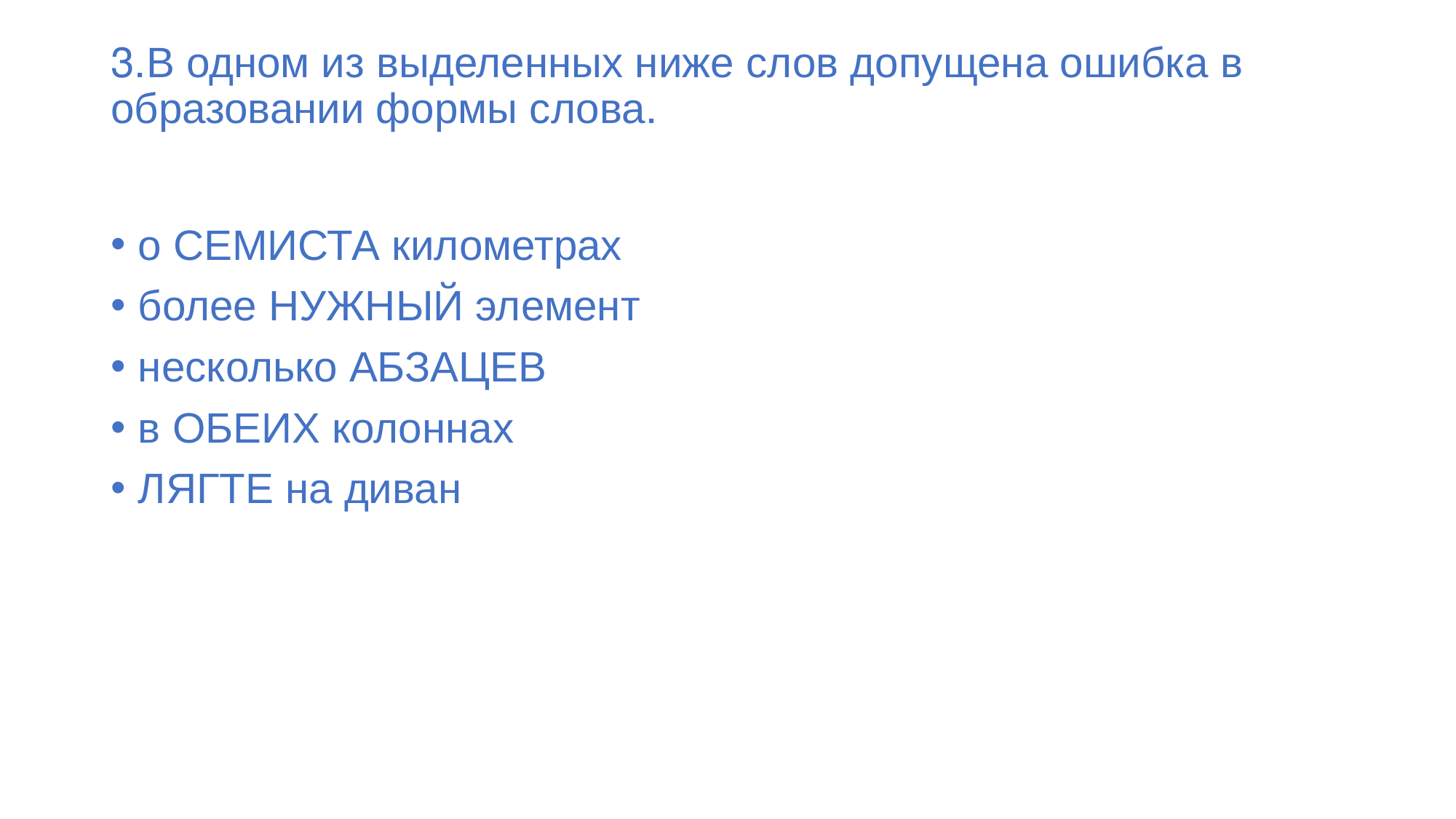

# 3.В одном из выделенных ниже слов допущена ошибка в образовании формы слова.

о СЕМИСТА километрах
более НУЖНЫЙ элемент
несколько АБЗАЦЕВ
в ОБЕИХ колоннах
ЛЯГТЕ на диван